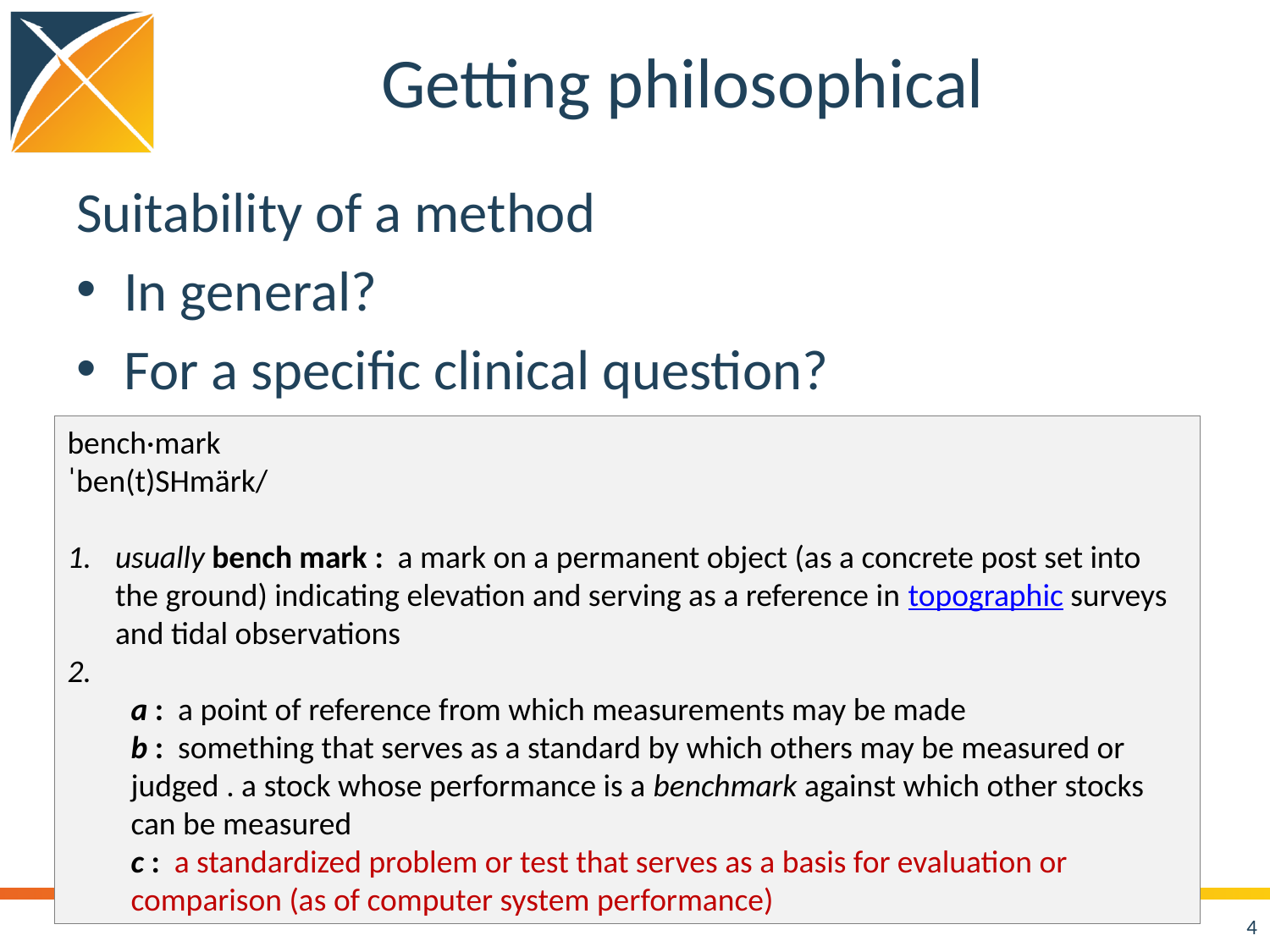

# Getting philosophical
Suitability of a method
In general?
For a specific clinical question?
bench·mark
ˈben(t)SHmärk/

usually bench mark :  a mark on a permanent object (as a concrete post set into the ground) indicating elevation and serving as a reference in topographic surveys and tidal observations

a :  a point of reference from which measurements may be made
b :  something that serves as a standard by which others may be measured or judged . a stock whose performance is a benchmark against which other stocks can be measured
c :  a standardized problem or test that serves as a basis for evaluation or comparison (as of computer system performance)
4